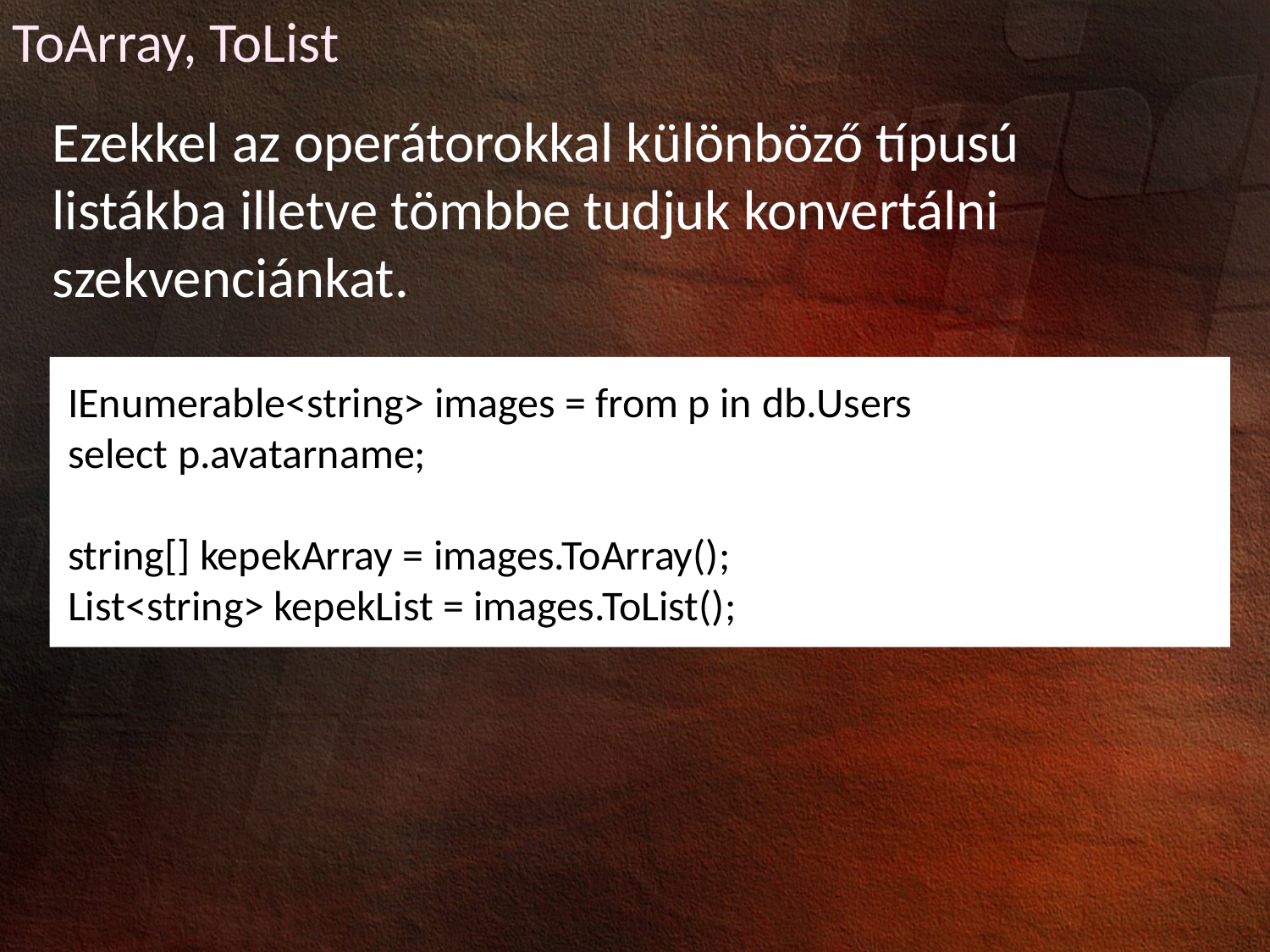

ToArray, ToList
Ezekkel az operátorokkal különböző típusú listákba illetve tömbbe tudjuk konvertálni
szekvenciánkat.

IEnumerable<string> images = from p in db.Users
select p.avatarname;

string[] kepekArray = images.ToArray();
List<string> kepekList = images.ToList();